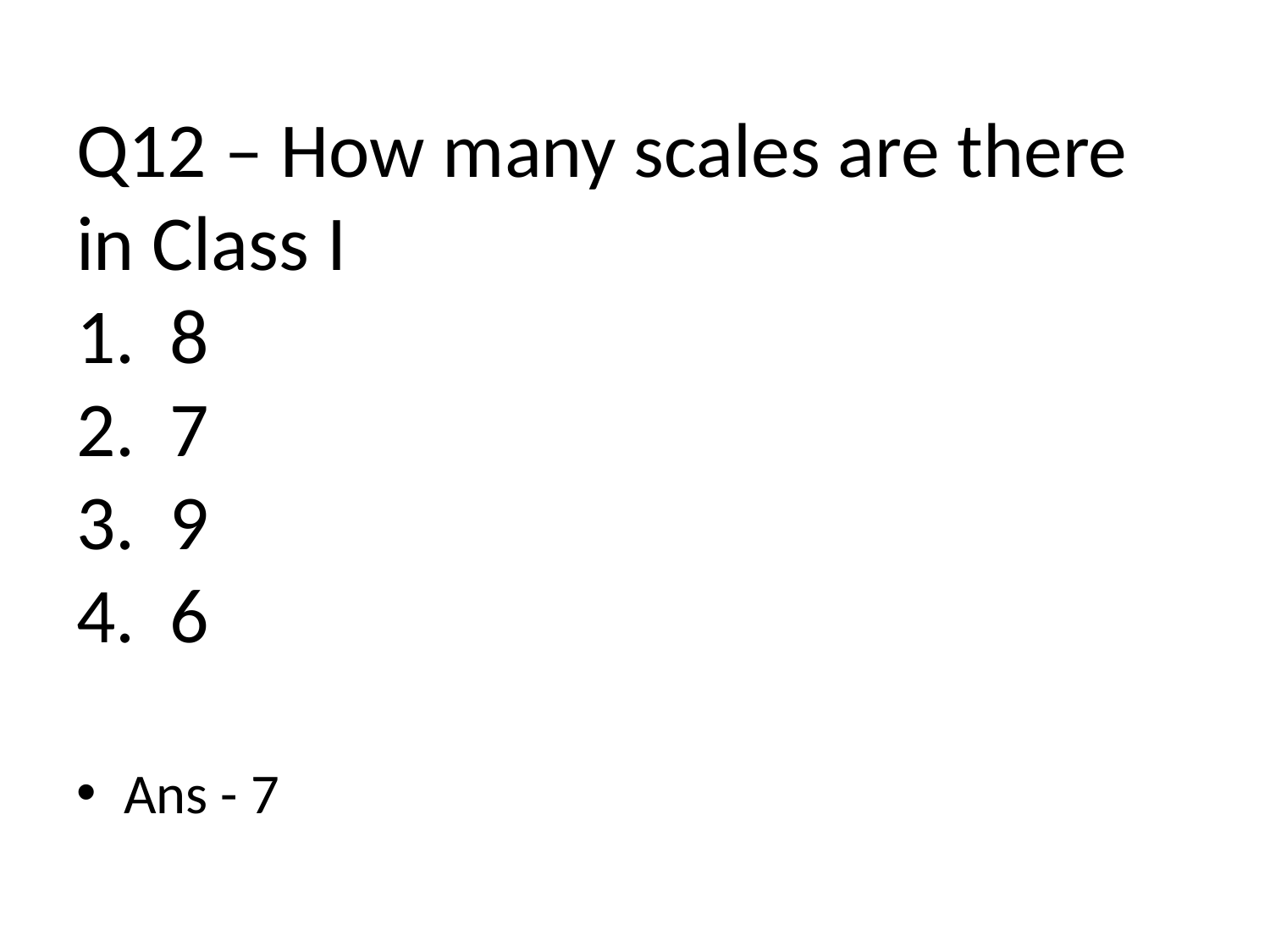

# Q12 – How many scales are there in Class I 1.  8 2.  7 3.  9 4.  6
Ans - 7